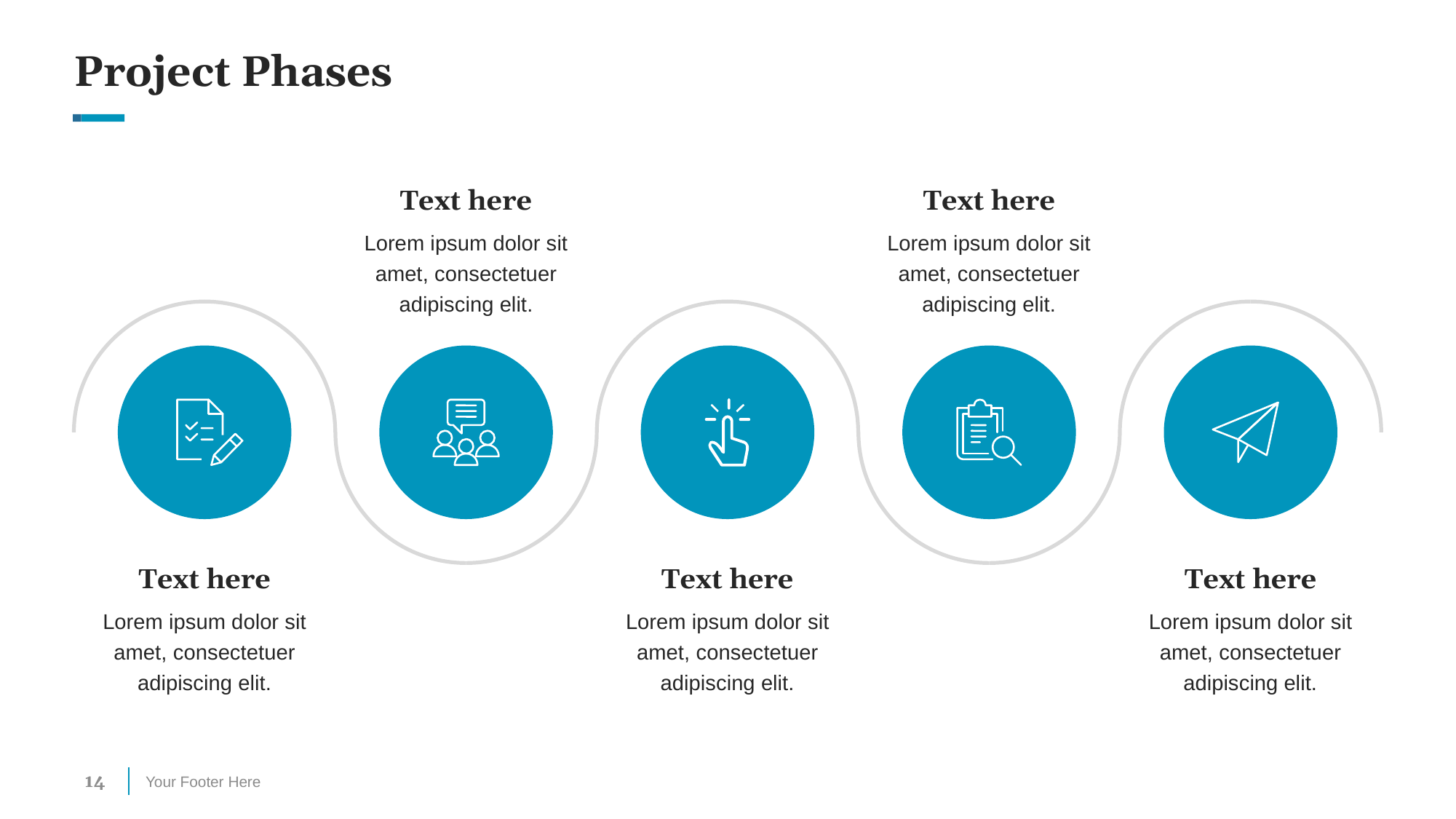

# Project Phases
Text here
Lorem ipsum dolor sit amet, consectetuer adipiscing elit.
Text here
Lorem ipsum dolor sit amet, consectetuer adipiscing elit.

Text here
Lorem ipsum dolor sit amet, consectetuer adipiscing elit.
Text here
Lorem ipsum dolor sit amet, consectetuer adipiscing elit.
Text here
Lorem ipsum dolor sit amet, consectetuer adipiscing elit.
14
Your Footer Here